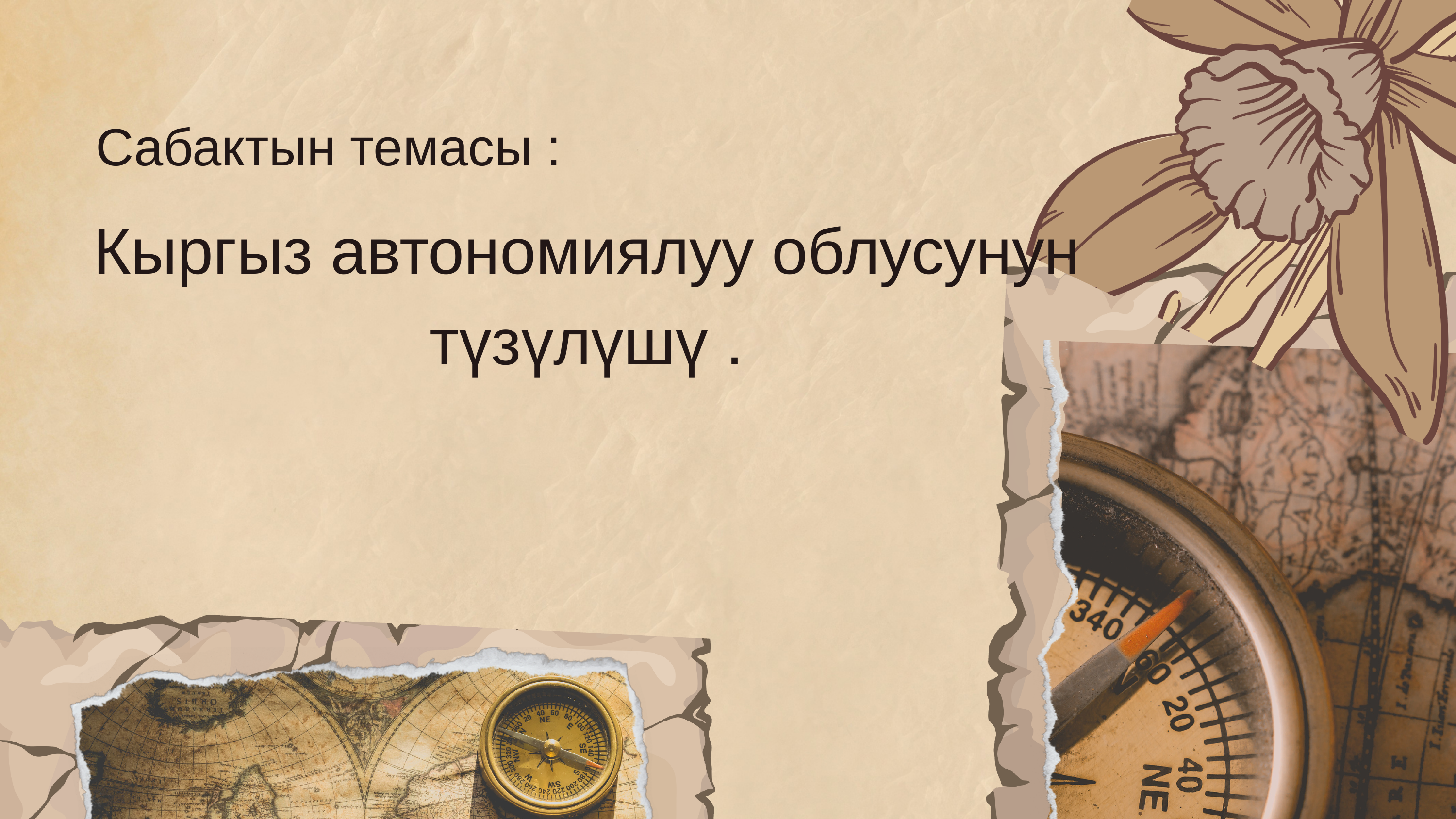

Сабактын темасы :
Кыргыз автономиялуу облусунун түзүлүшү .